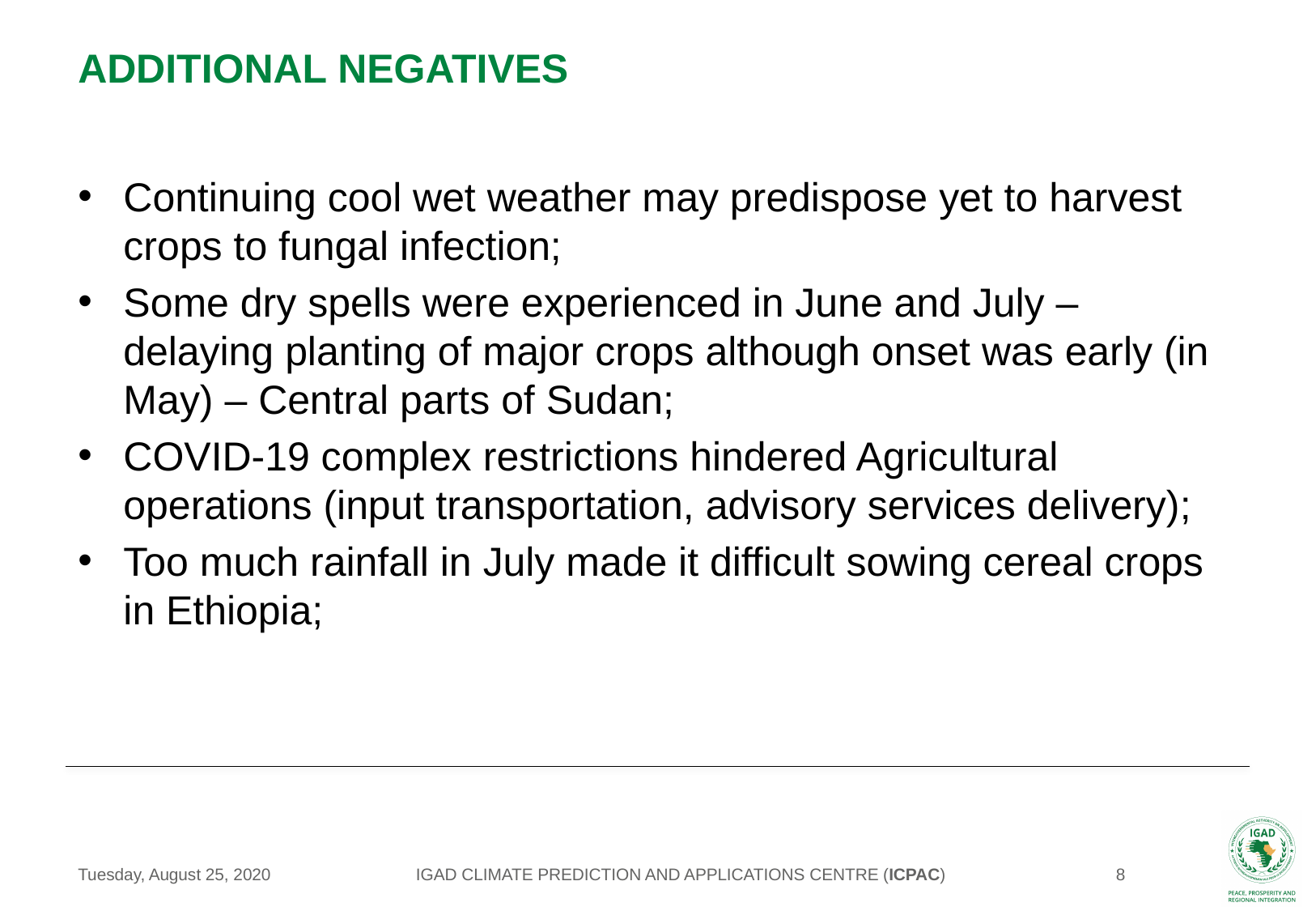

# Additional negatives
Continuing cool wet weather may predispose yet to harvest crops to fungal infection;
Some dry spells were experienced in June and July – delaying planting of major crops although onset was early (in May) – Central parts of Sudan;
COVID-19 complex restrictions hindered Agricultural operations (input transportation, advisory services delivery);
Too much rainfall in July made it difficult sowing cereal crops in Ethiopia;
IGAD CLIMATE PREDICTION AND APPLICATIONS CENTRE (ICPAC)
Tuesday, August 25, 2020
8